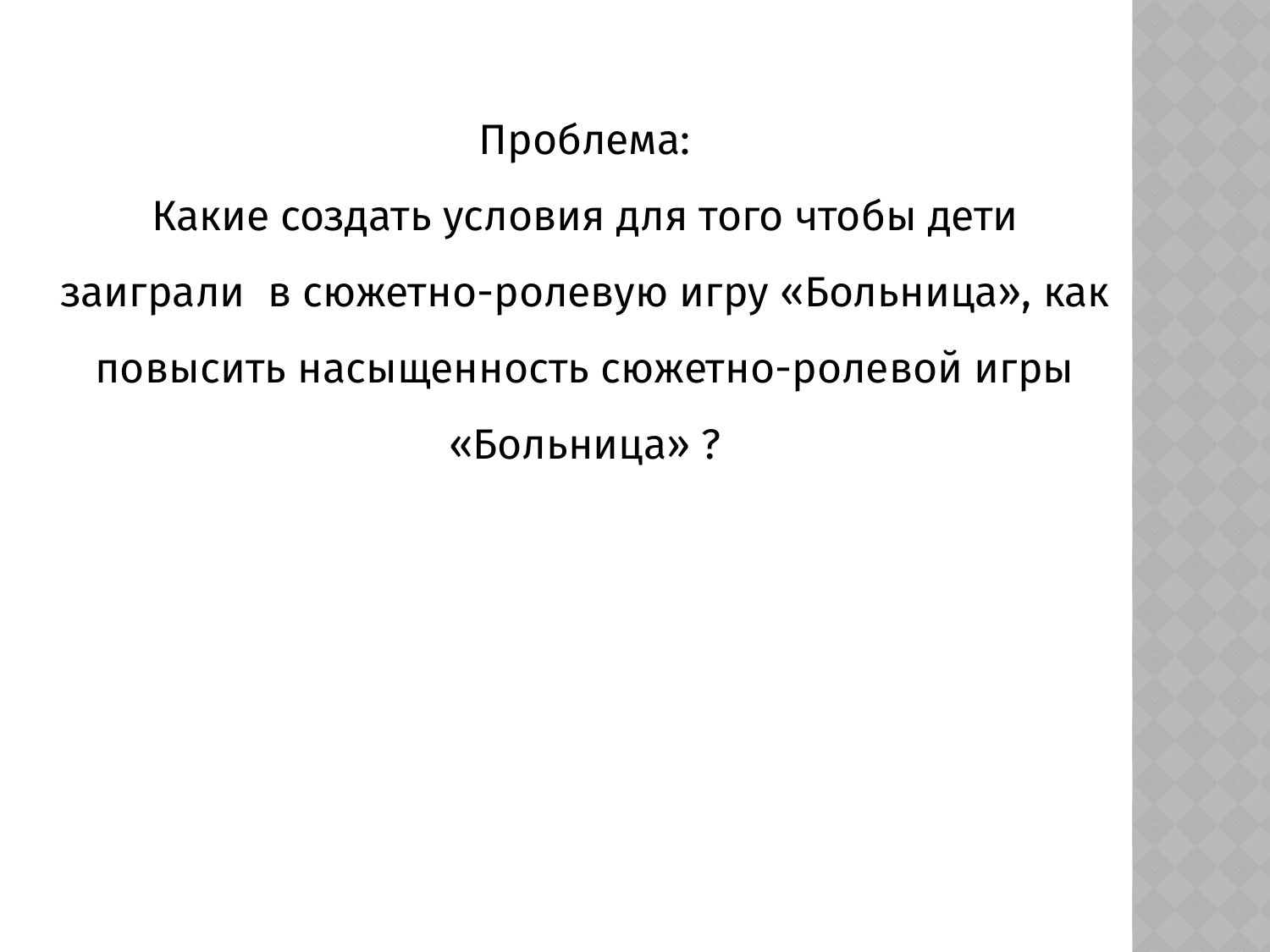

Проблема:
Какие создать условия для того чтобы дети заиграли  в сюжетно-ролевую игру «Больница», как повысить насыщенность сюжетно-ролевой игры «Больница» ?